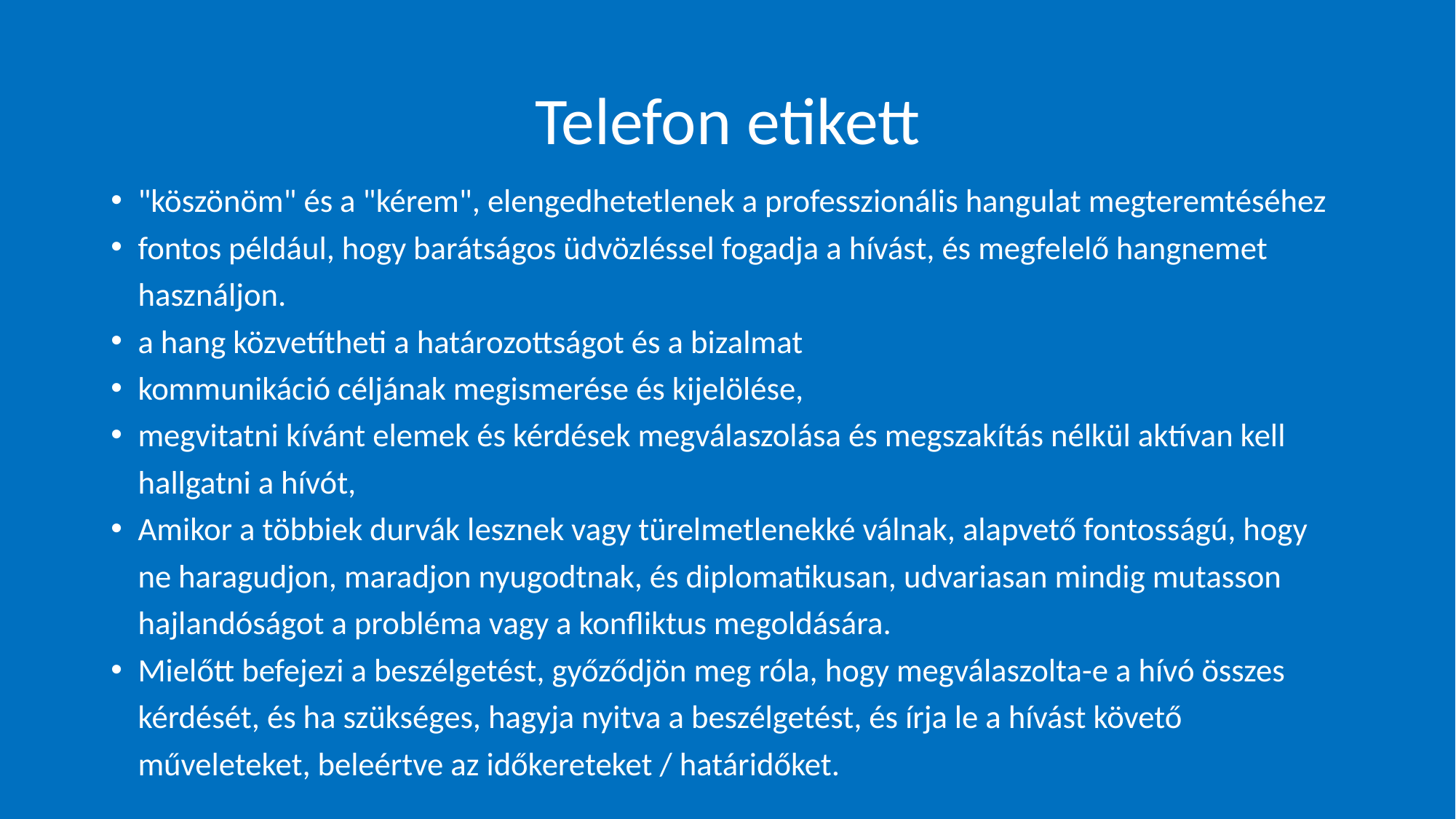

# Telefon etikett
"köszönöm" és a "kérem", elengedhetetlenek a professzionális hangulat megteremtéséhez
fontos például, hogy barátságos üdvözléssel fogadja a hívást, és megfelelő hangnemet használjon.
a hang közvetítheti a határozottságot és a bizalmat
kommunikáció céljának megismerése és kijelölése,
megvitatni kívánt elemek és kérdések megválaszolása és megszakítás nélkül aktívan kell hallgatni a hívót,
Amikor a többiek durvák lesznek vagy türelmetlenekké válnak, alapvető fontosságú, hogy ne haragudjon, maradjon nyugodtnak, és diplomatikusan, udvariasan mindig mutasson hajlandóságot a probléma vagy a konfliktus megoldására.
Mielőtt befejezi a beszélgetést, győződjön meg róla, hogy megválaszolta-e a hívó összes kérdését, és ha szükséges, hagyja nyitva a beszélgetést, és írja le a hívást követő műveleteket, beleértve az időkereteket / határidőket.